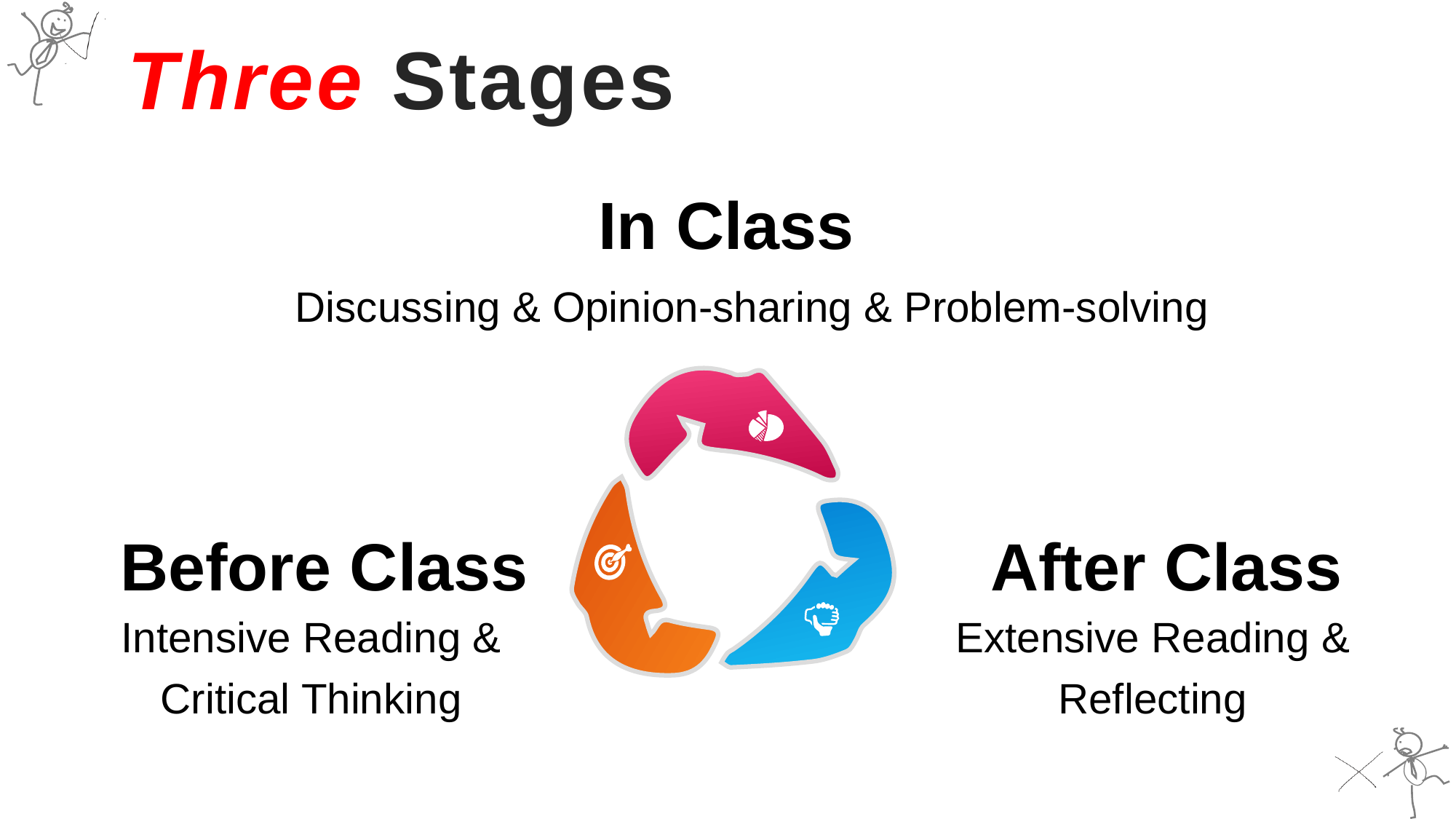

# Three Stages
In Class
 Discussing & Opinion-sharing & Problem-solving

Before Class
After Class
Extensive Reading & Reflecting
Intensive Reading &
Critical Thinking